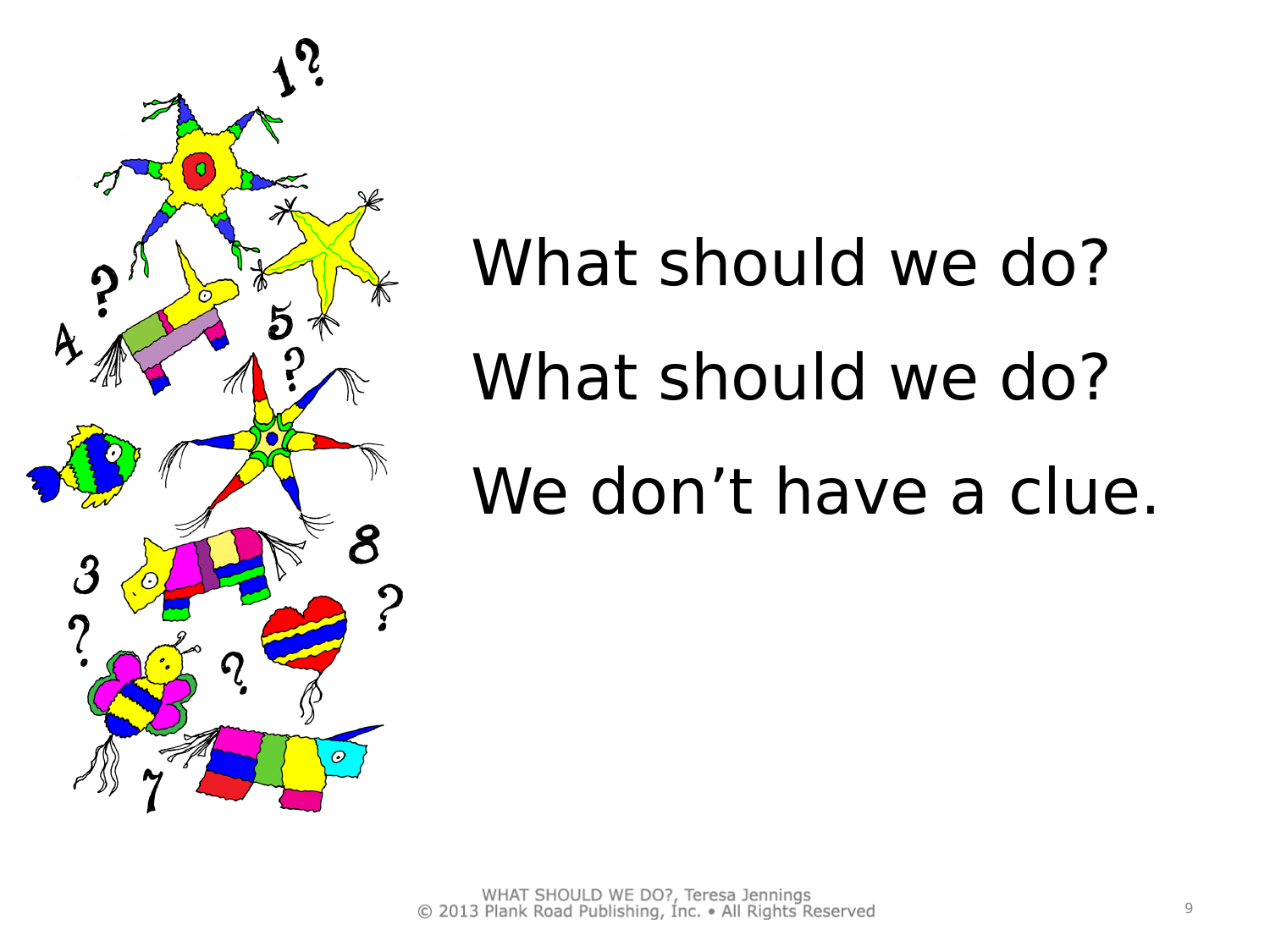

What should we do? What should we do?We don’t have a clue.
9